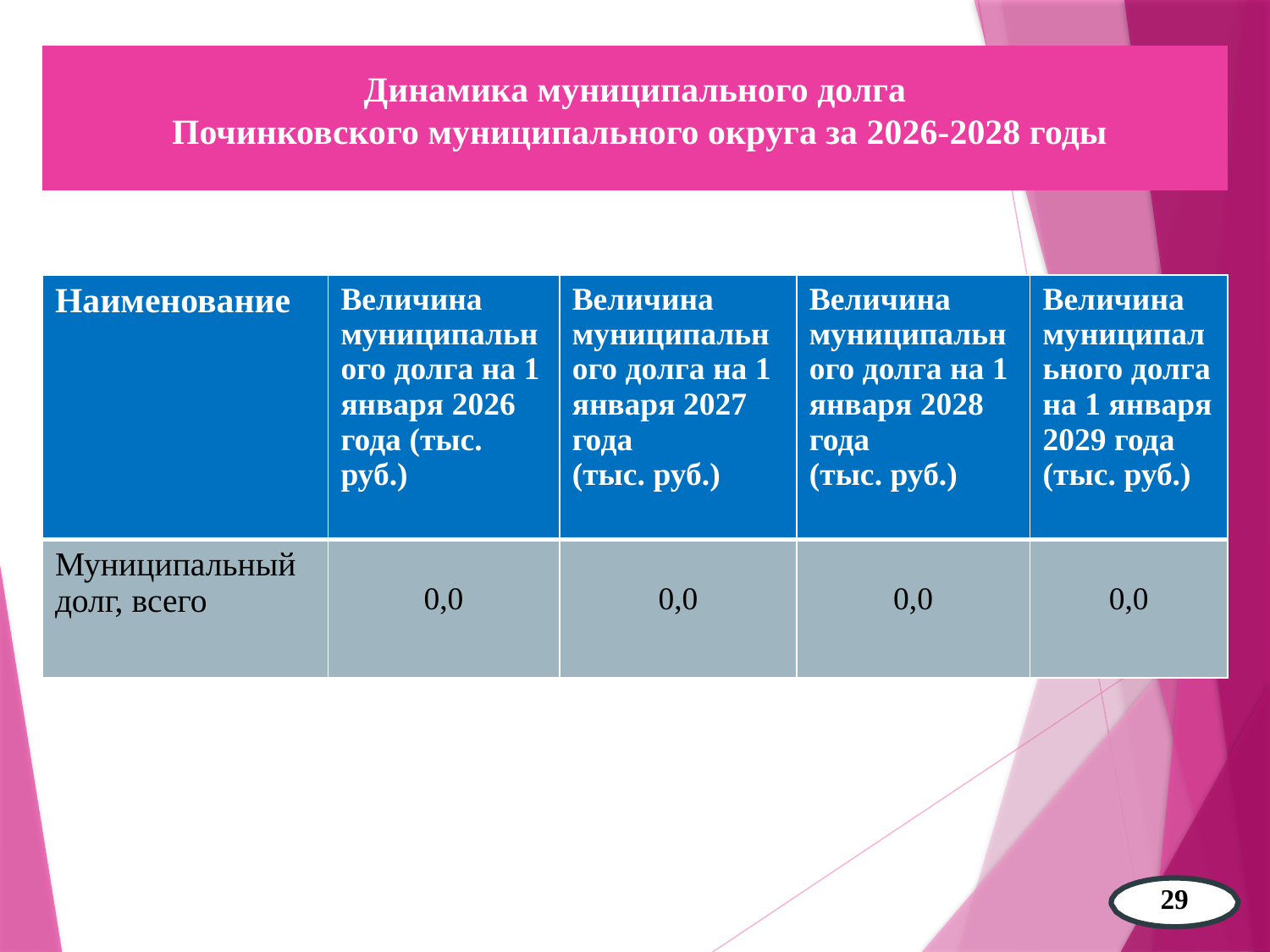

Динамика муниципального долга
 Починковского муниципального округа за 2026-2028 годы
| Наименование | Величина муниципального долга на 1 января 2026 года (тыс. руб.) | Величина муниципального долга на 1 января 2027 года (тыс. руб.) | Величина муниципального долга на 1 января 2028 года (тыс. руб.) | Величина муниципального долга на 1 января 2029 года (тыс. руб.) |
| --- | --- | --- | --- | --- |
| Муниципальный долг, всего | 0,0 | 0,0 | 0,0 | 0,0 |
    29